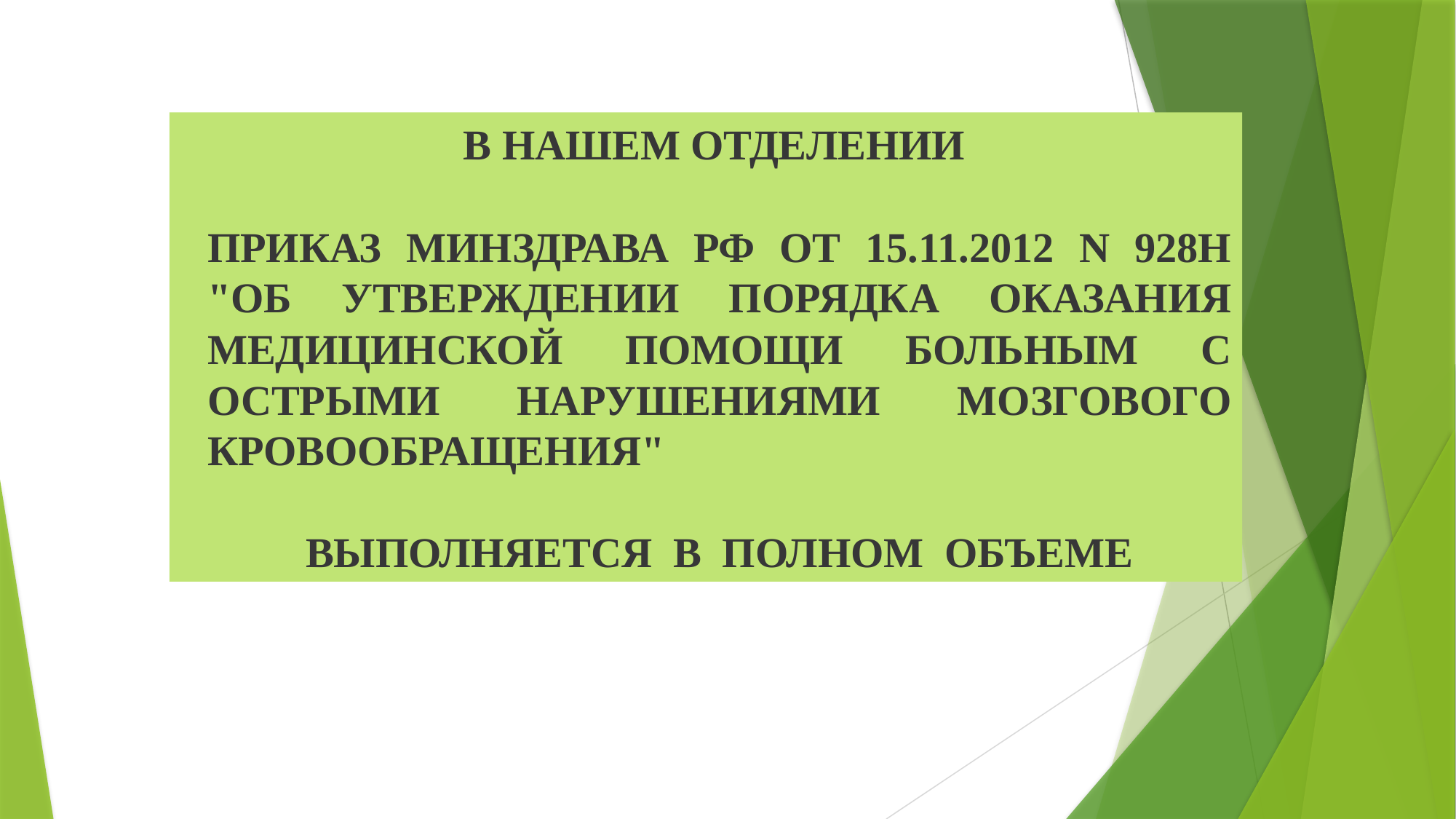

В нашем отделении

ПРИКАЗ МИНЗДРАВА РФ ОТ 15.11.2012 N 928Н "ОБ УТВЕРЖДЕНИИ ПОРЯДКА ОКАЗАНИЯ МЕДИЦИНСКОЙ ПОМОЩИ БОЛЬНЫМ С ОСТРЫМИ НАРУШЕНИЯМИ МОЗГОВОГО КРОВООБРАЩЕНИЯ"

выполняется  в  полном  объеме